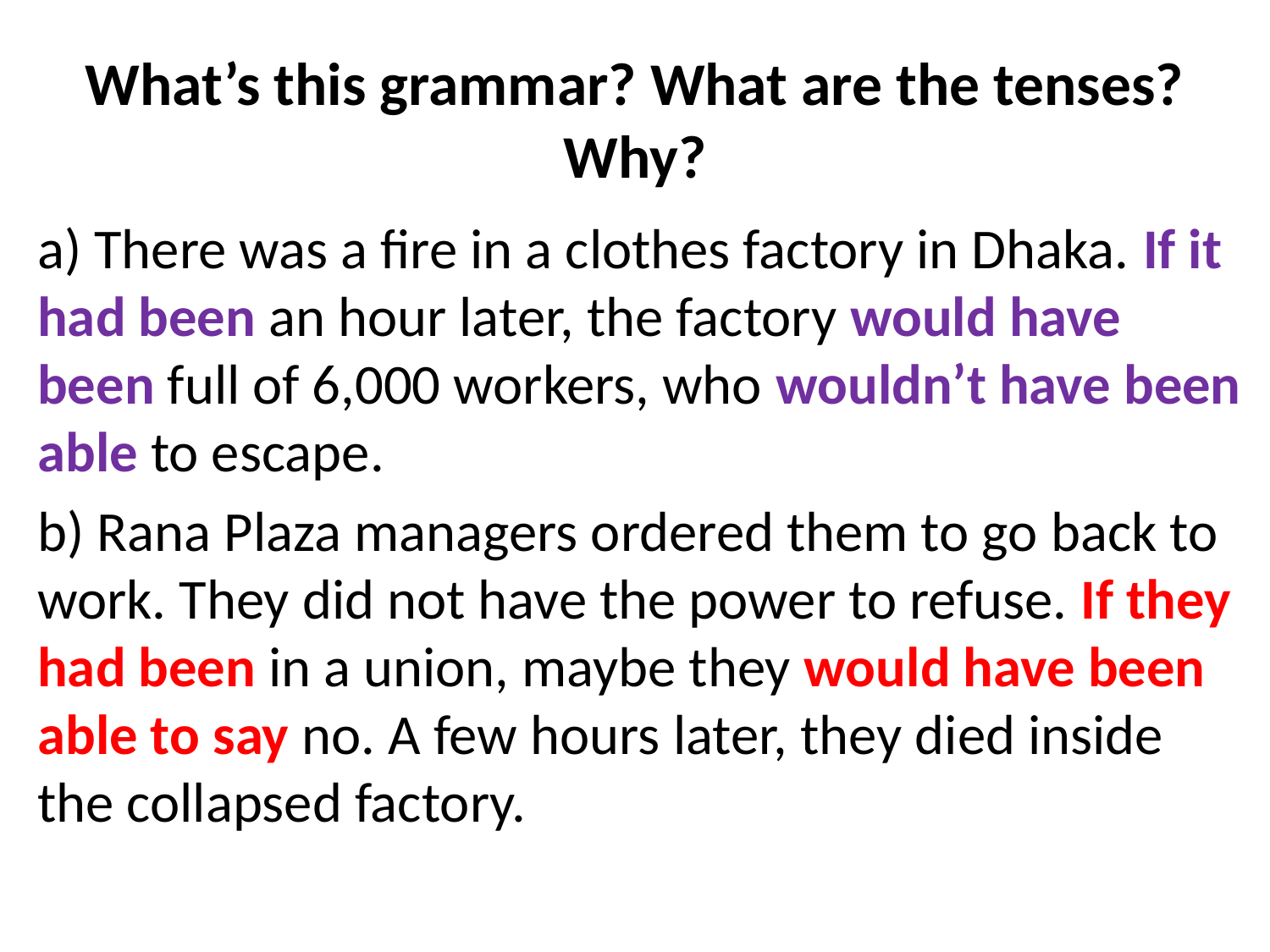

# What’s this grammar? What are the tenses? Why?
a) There was a fire in a clothes factory in Dhaka. If it had been an hour later, the factory would have been full of 6,000 workers, who wouldn’t have been able to escape.
b) Rana Plaza managers ordered them to go back to work. They did not have the power to refuse. If they had been in a union, maybe they would have been able to say no. A few hours later, they died inside the collapsed factory.